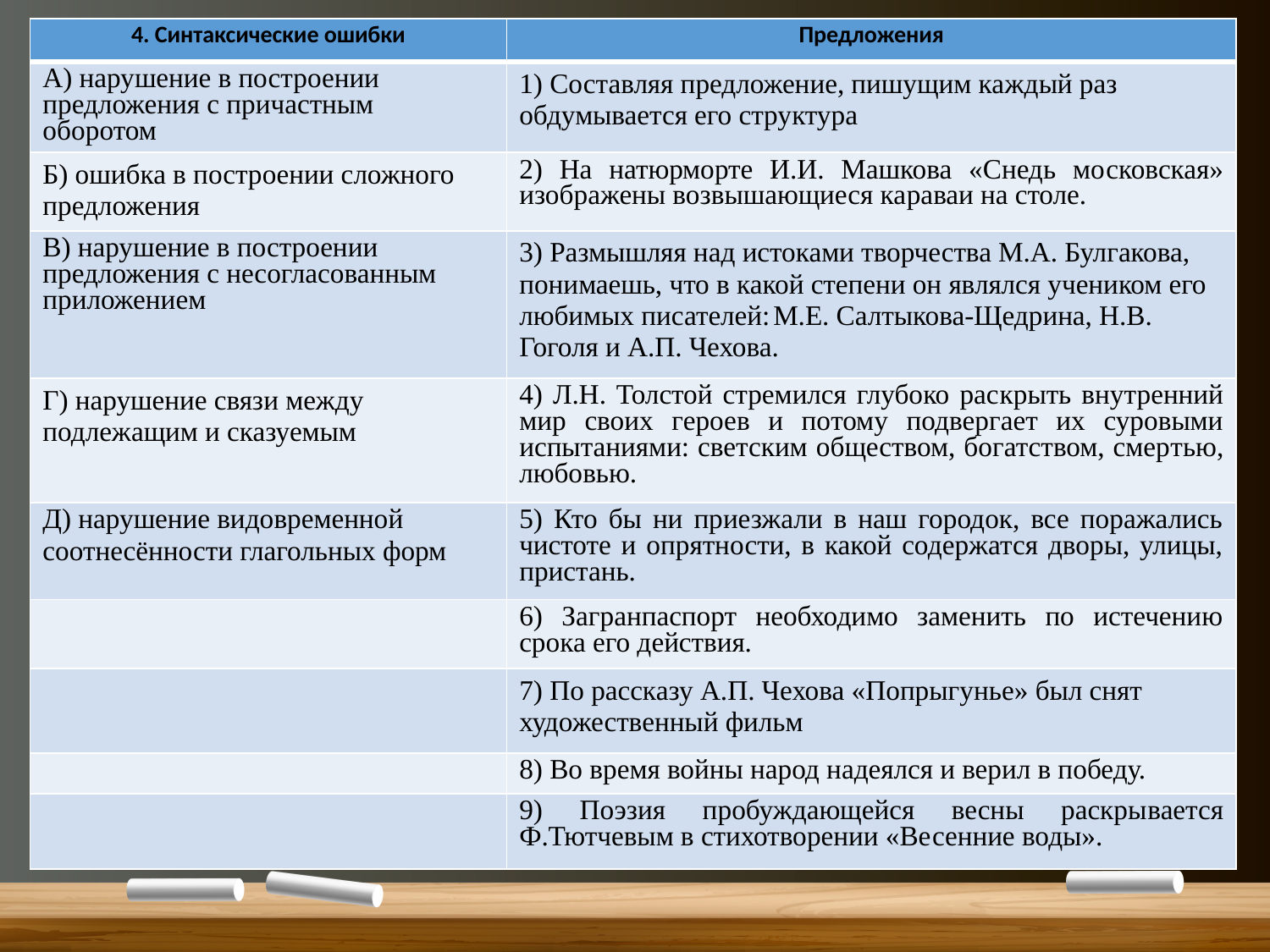

| 4. Синтаксические ошибки | Предложения |
| --- | --- |
| А) нарушение в построении предложения с причастным оборотом | 1) Составляя предложение, пишущим ка­ждый раз обдумывается его структура |
| Б) ошибка в построении сложного предложения | 2) На натюрморте И.И. Машкова «Снедь мо­сковская» изображены возвышающиеся ка­раваи на столе. |
| В) нарушение в построении предложения с несогласованным приложением | 3) Размышляя над истоками творчества М.А. Булгакова, понимаешь, что в какой степени он являлся учеником его любимых писателей: М.Е. Салтыкова-Щедрина, Н.В. Гоголя и А.П. Чехова. |
| Г) нарушение связи между подлежащим и сказуемым | 4) Л.Н. Толстой стремился глубоко рас­крыть внутренний мир своих героев и по­тому подвергает их суровыми испытания­ми: светским обществом, богатством, смер­тью, любовью. |
| Д) нарушение видовременной соотнесённости глагольных форм | 5) Кто бы ни приезжали в наш городок, все поражались чистоте и опрятности, в какой содержатся дворы, улицы, пристань. |
|  | 6) Загранпаспорт необходимо заменить по истечению срока его действия. |
|  | 7) По рассказу А.П. Чехова «Попрыгунье» был снят художественный фильм |
|  | 8) Во время войны народ надеялся и верил в победу. |
|  | 9) Поэзия пробуждающейся весны раскры­вается Ф.Тютчевым в стихотворении «Ве­сенние воды». |